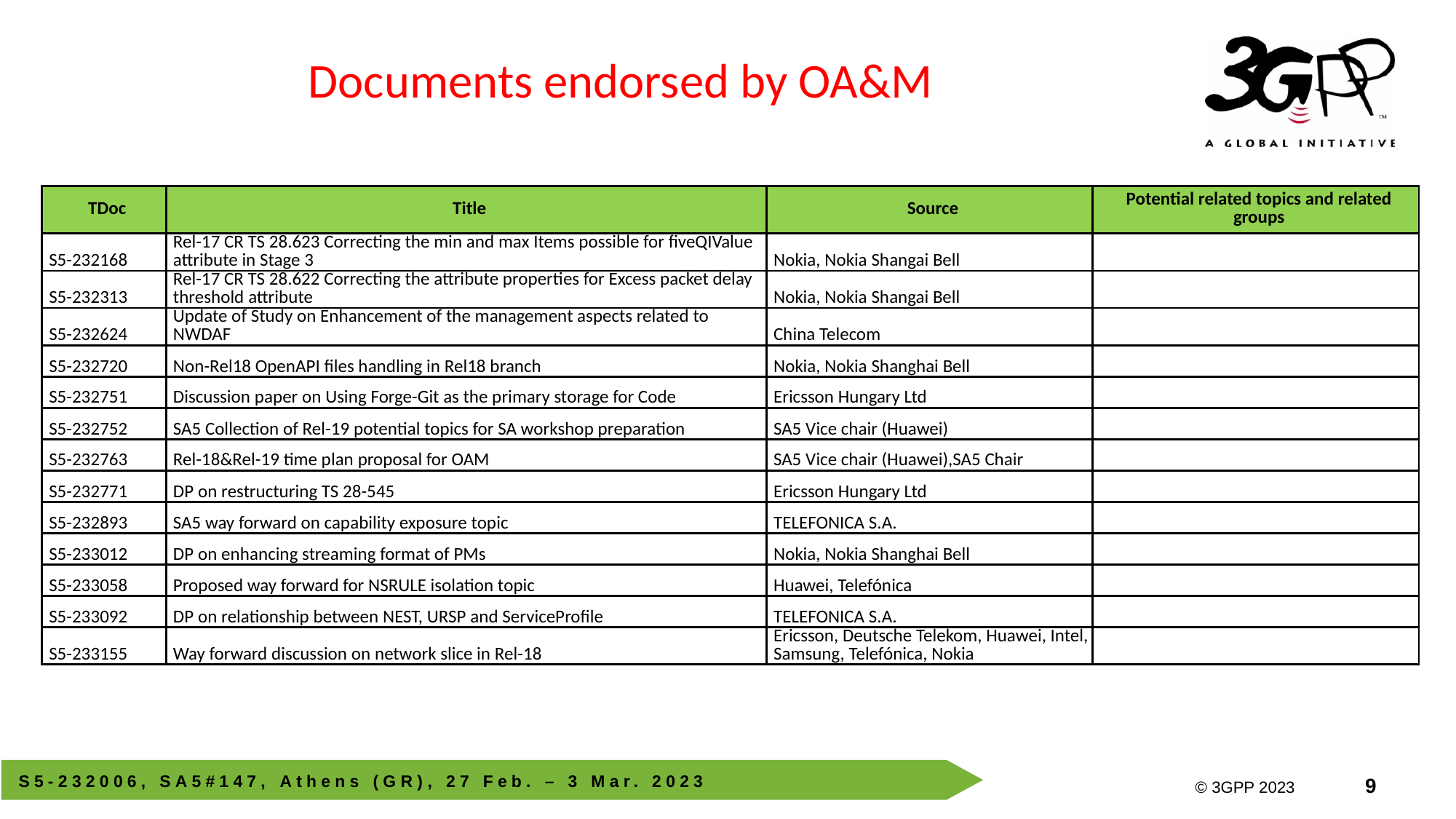

Documents endorsed by OA&M
| TDoc | Title | Source | Potential related topics and related groups |
| --- | --- | --- | --- |
| S5-232168 | Rel-17 CR TS 28.623 Correcting the min and max Items possible for fiveQIValue attribute in Stage 3 | Nokia, Nokia Shangai Bell |  |
| S5-232313 | Rel-17 CR TS 28.622 Correcting the attribute properties for Excess packet delay threshold attribute | Nokia, Nokia Shangai Bell |  |
| S5-232624 | Update of Study on Enhancement of the management aspects related to NWDAF | China Telecom |  |
| S5-232720 | Non-Rel18 OpenAPI files handling in Rel18 branch | Nokia, Nokia Shanghai Bell |  |
| S5-232751 | Discussion paper on Using Forge-Git as the primary storage for Code | Ericsson Hungary Ltd |  |
| S5-232752 | SA5 Collection of Rel-19 potential topics for SA workshop preparation | SA5 Vice chair (Huawei) |  |
| S5-232763 | Rel-18&Rel-19 time plan proposal for OAM | SA5 Vice chair (Huawei),SA5 Chair |  |
| S5-232771 | DP on restructuring TS 28-545 | Ericsson Hungary Ltd |  |
| S5-232893 | SA5 way forward on capability exposure topic | TELEFONICA S.A. |  |
| S5-233012 | DP on enhancing streaming format of PMs | Nokia, Nokia Shanghai Bell |  |
| S5-233058 | Proposed way forward for NSRULE isolation topic | Huawei, Telefónica |  |
| S5-233092 | DP on relationship between NEST, URSP and ServiceProfile | TELEFONICA S.A. |  |
| S5-233155 | Way forward discussion on network slice in Rel-18 | Ericsson, Deutsche Telekom, Huawei, Intel, Samsung, Telefónica, Nokia |  |